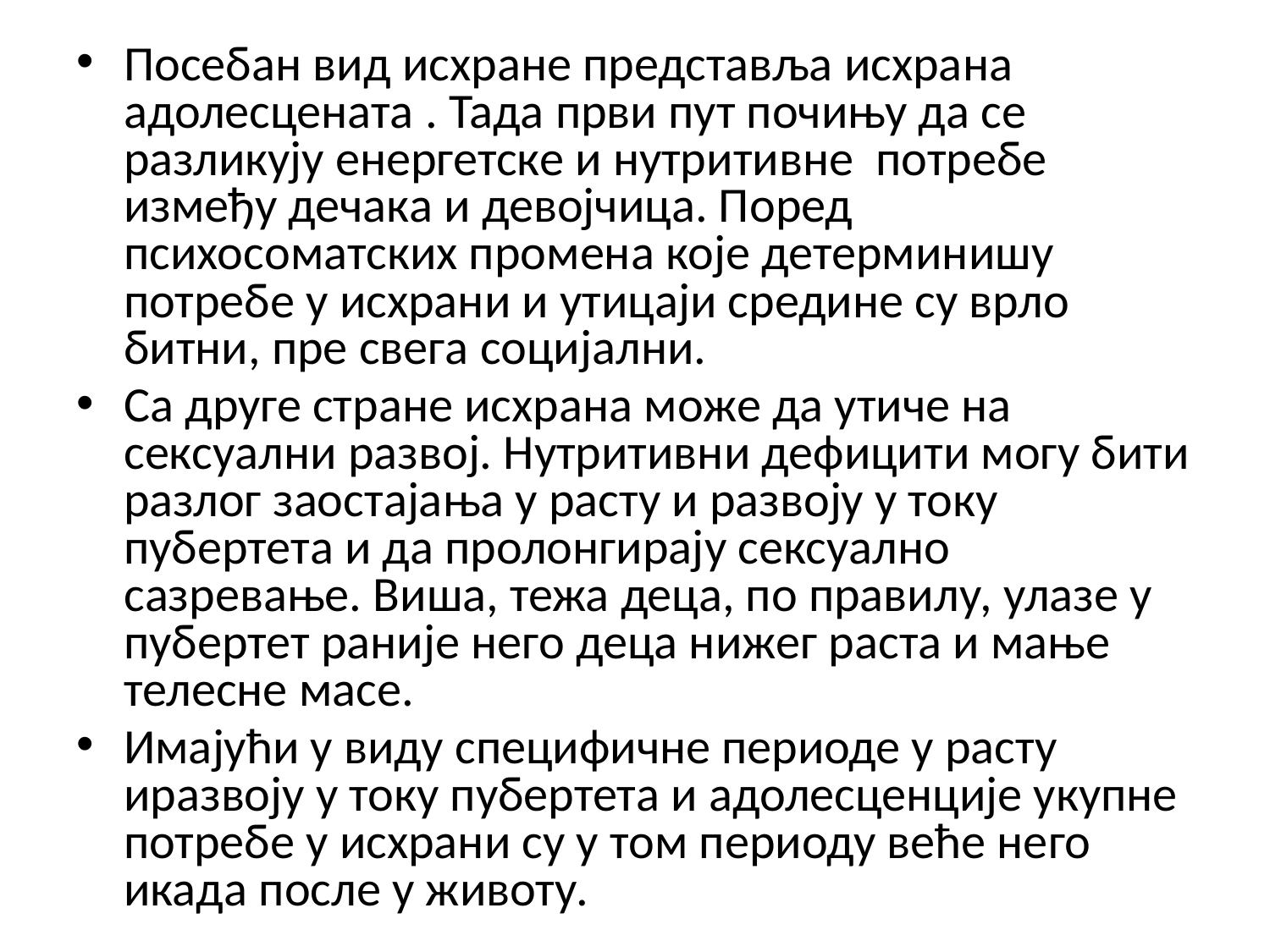

Посебан вид исхране представља исхрана адолесцената . Тада први пут почињу да се разликују енергетске и нутритивне  потребе између дечака и девојчица. Поред психосоматских промена које детерминишу потребе у исхрани и утицаји средине су врло битни, пре свега социјални.
Са друге стране исхрана може да утиче на сексуални развој. Нутритивни дефицити могу бити разлог заостајања у расту и развоју у току пубертета и да пролонгирају сексуално сазревање. Виша, тежа деца, по правилу, улазе у пубертет раније него деца нижег раста и мање телесне масе.
Имајући у виду специфичне периоде у расту иразвоју у току пубертета и адолесценције укупне потребе у исхрани су у том периоду веће него икада после у животу.